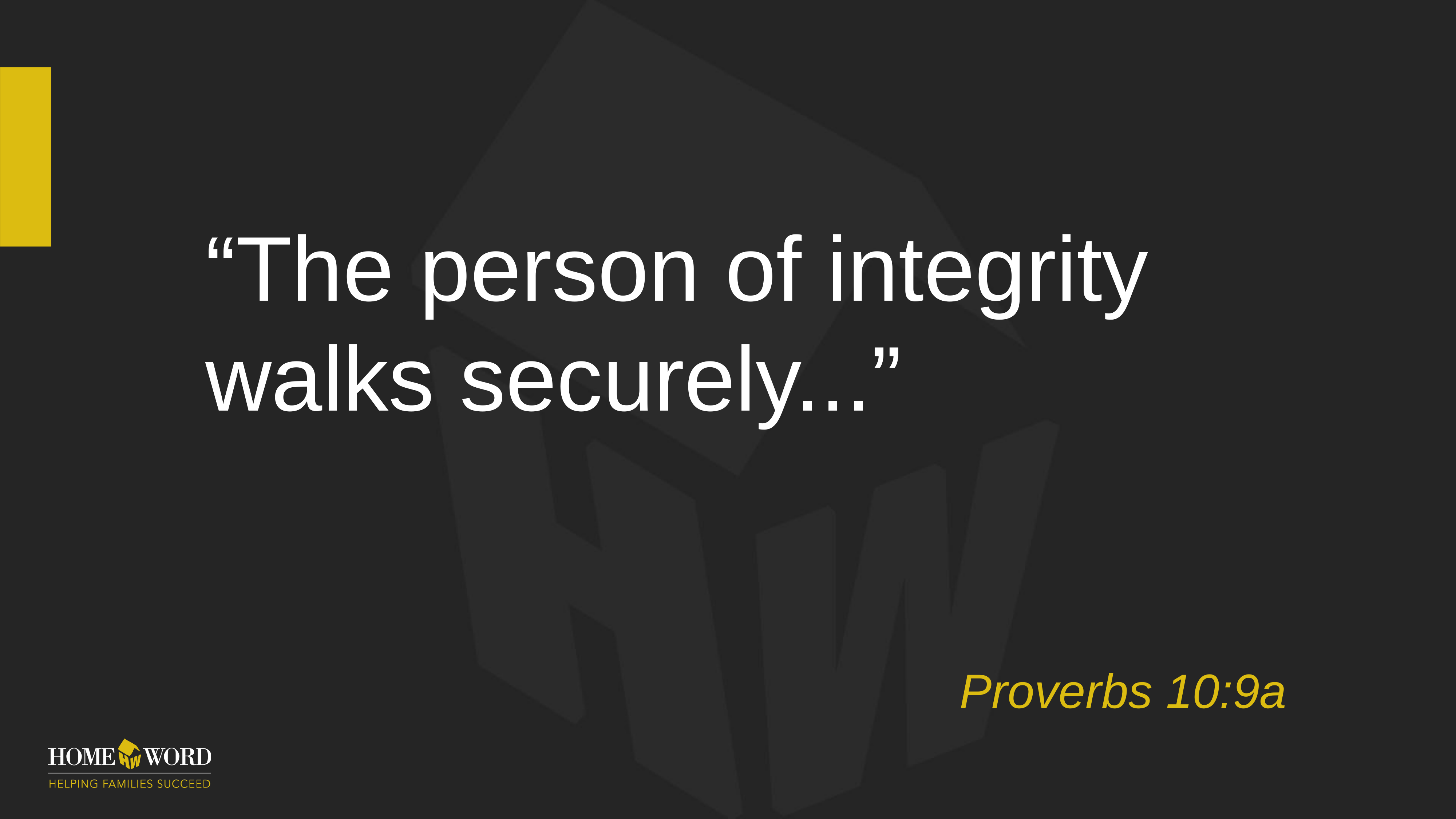

# “The person of integrity walks securely...”
Proverbs 10:9a